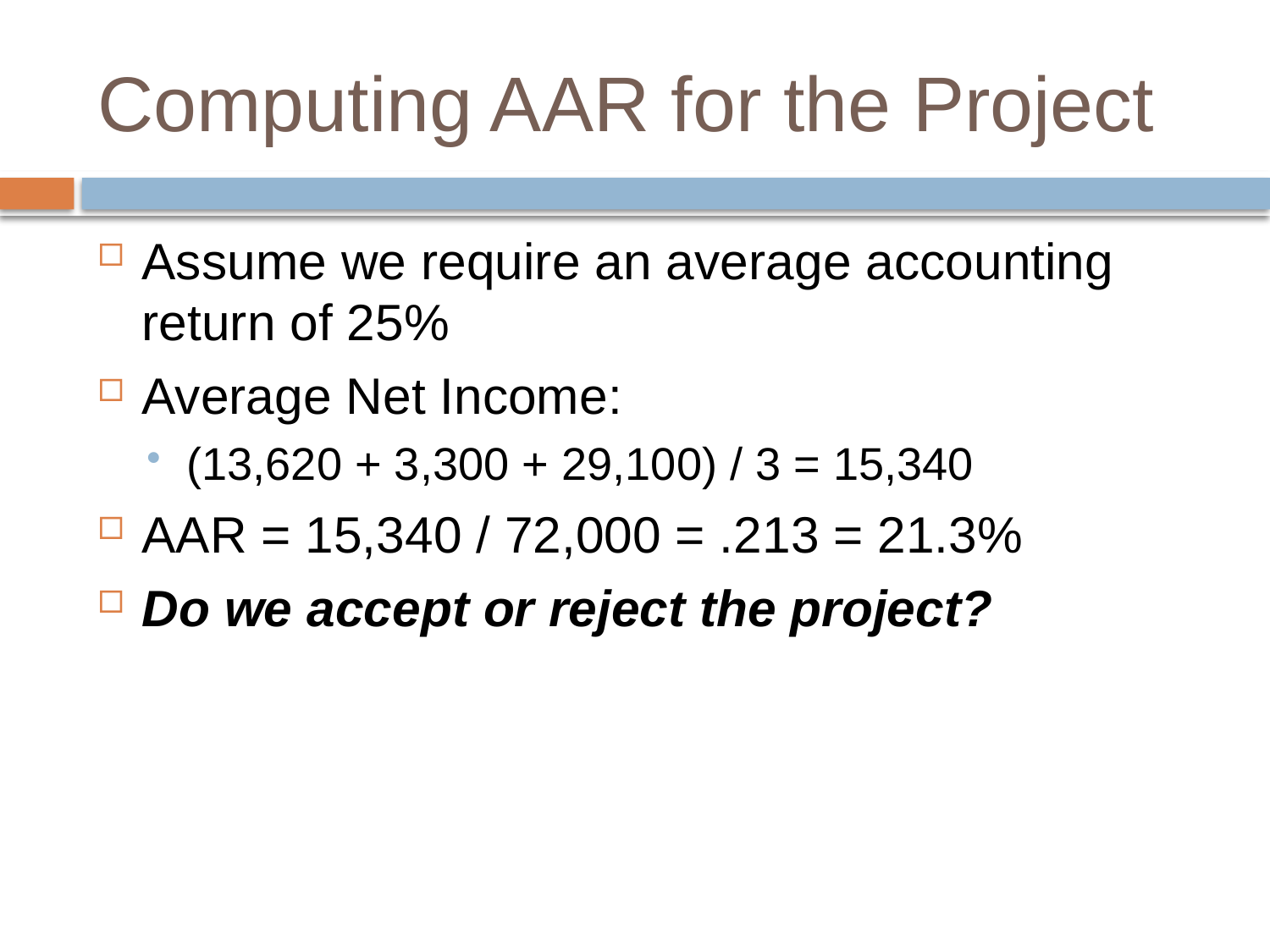

# Computing AAR for the Project
Assume we require an average accounting return of 25%
Average Net Income:
(13,620 + 3,300 + 29,100) / 3 = 15,340
AAR = 15,340 / 72,000 = .213 = 21.3%
Do we accept or reject the project?